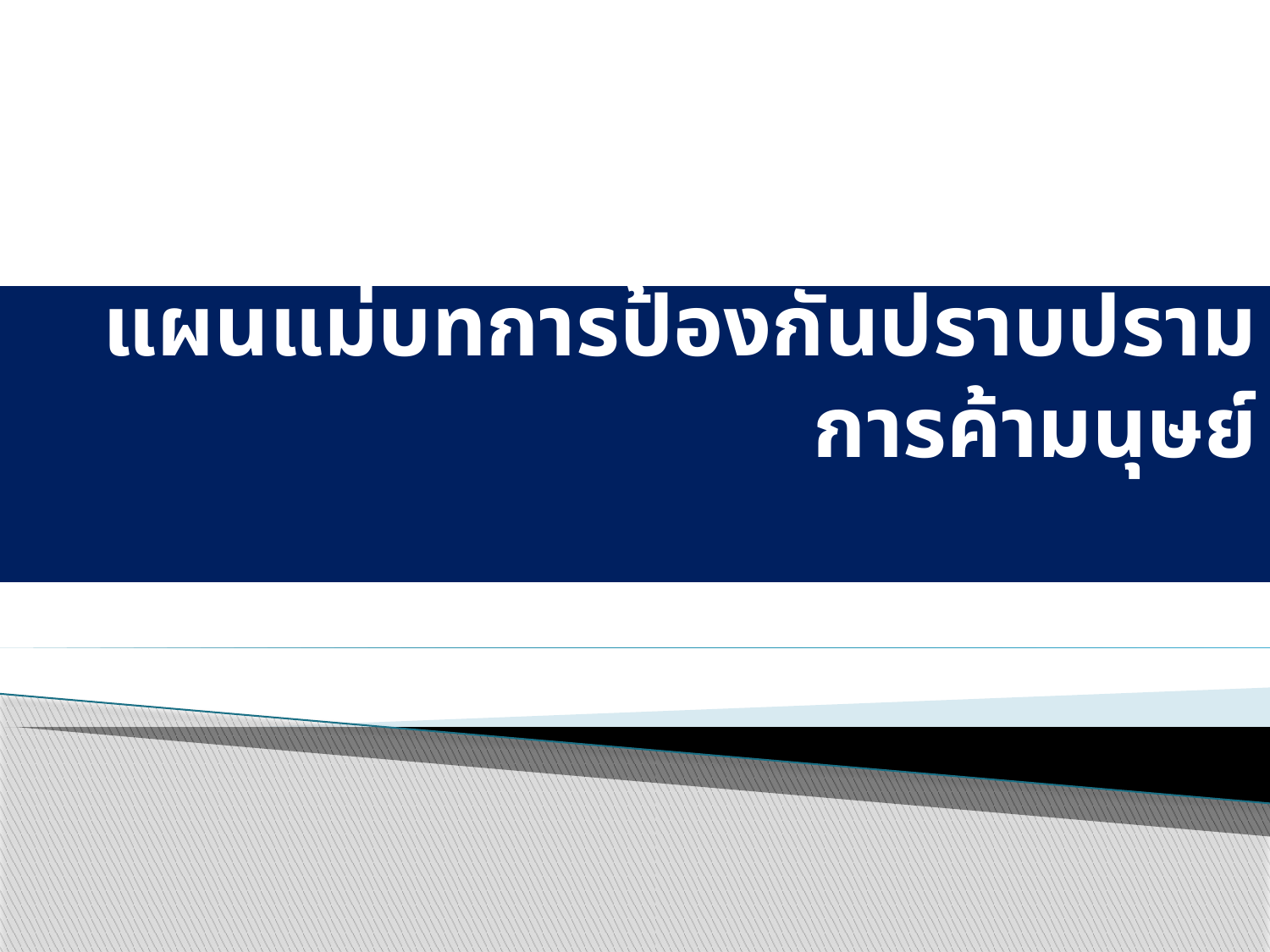

# แผนแม่บทการป้องกันปราบปรามการค้ามนุษย์